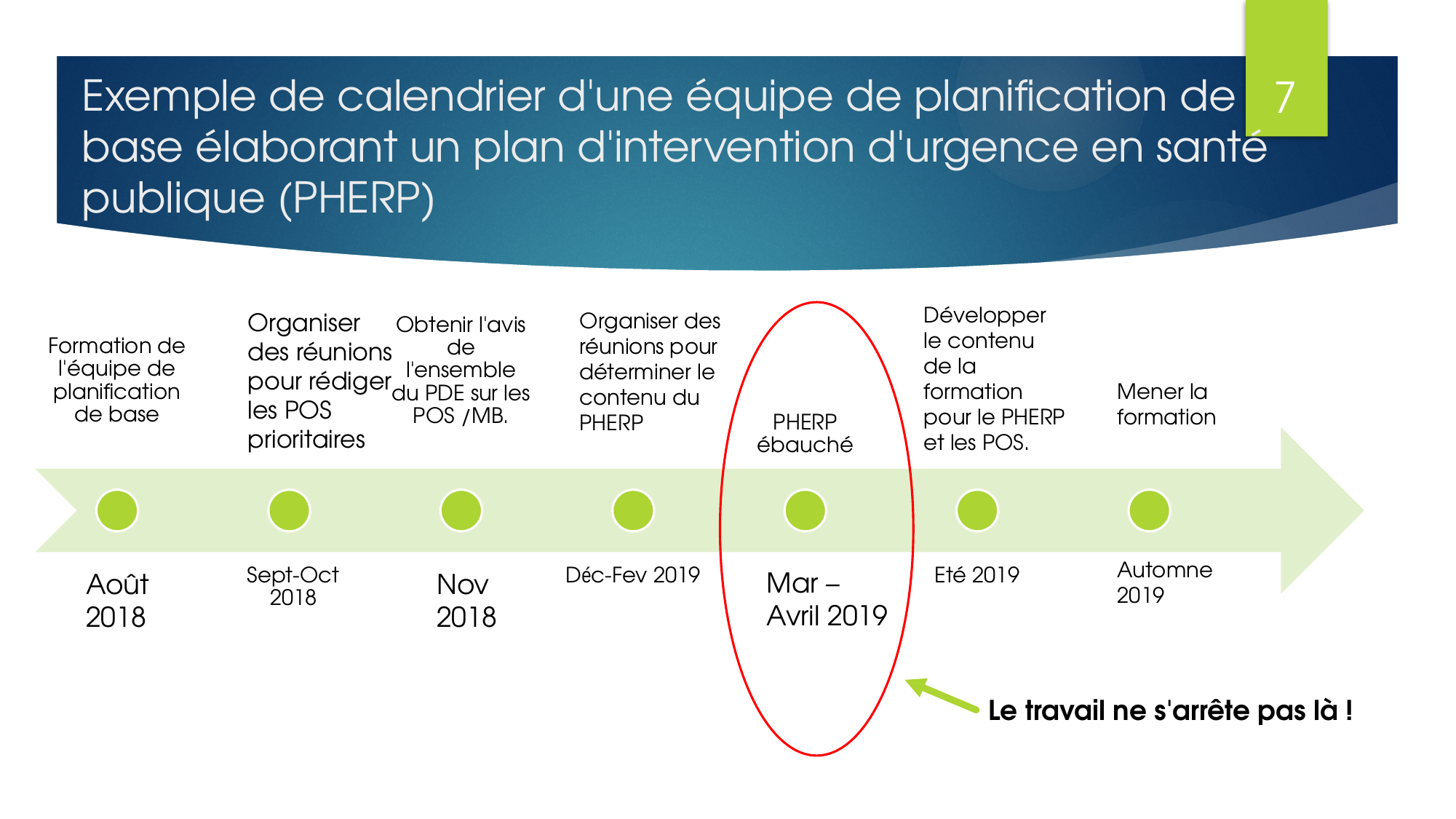

7
# Exemple de calendrier d'une équipe de planification de base élaborant un plan d'intervention d'urgence en santé publique (PHERP)
Développer le contenu de la formation pour le PHERP et les POS.
Formation de l'équipe de planification de base

Sept-Oct 2018
Obtenir l'avis de l'ensemble du PDE sur les POS /MB.

Déc-Fev 2019
PHERP ébauché
Eté 2019

Organiser des réunions pour rédiger les POS prioritaires
Organiser des réunions pour déterminer le contenu du PHERP

Mener la formation
Automne 2019
Mar – Avril 2019
Nov 2018
Août 2018
Le travail ne s'arrête pas là !